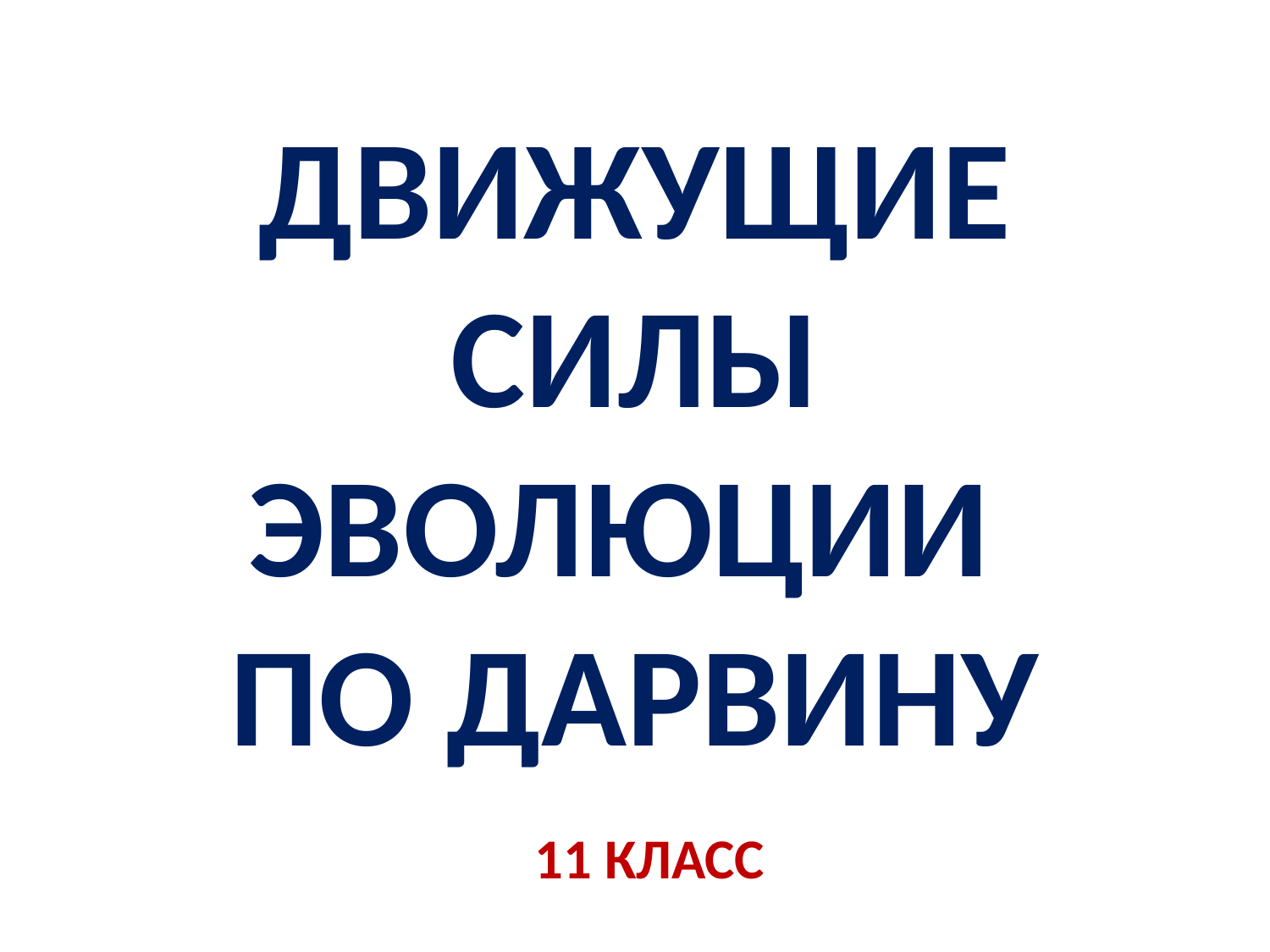

# ДВИЖУЩИЕ СИЛЫ ЭВОЛЮЦИИ ПО ДАРВИНУ
11 КЛАСС